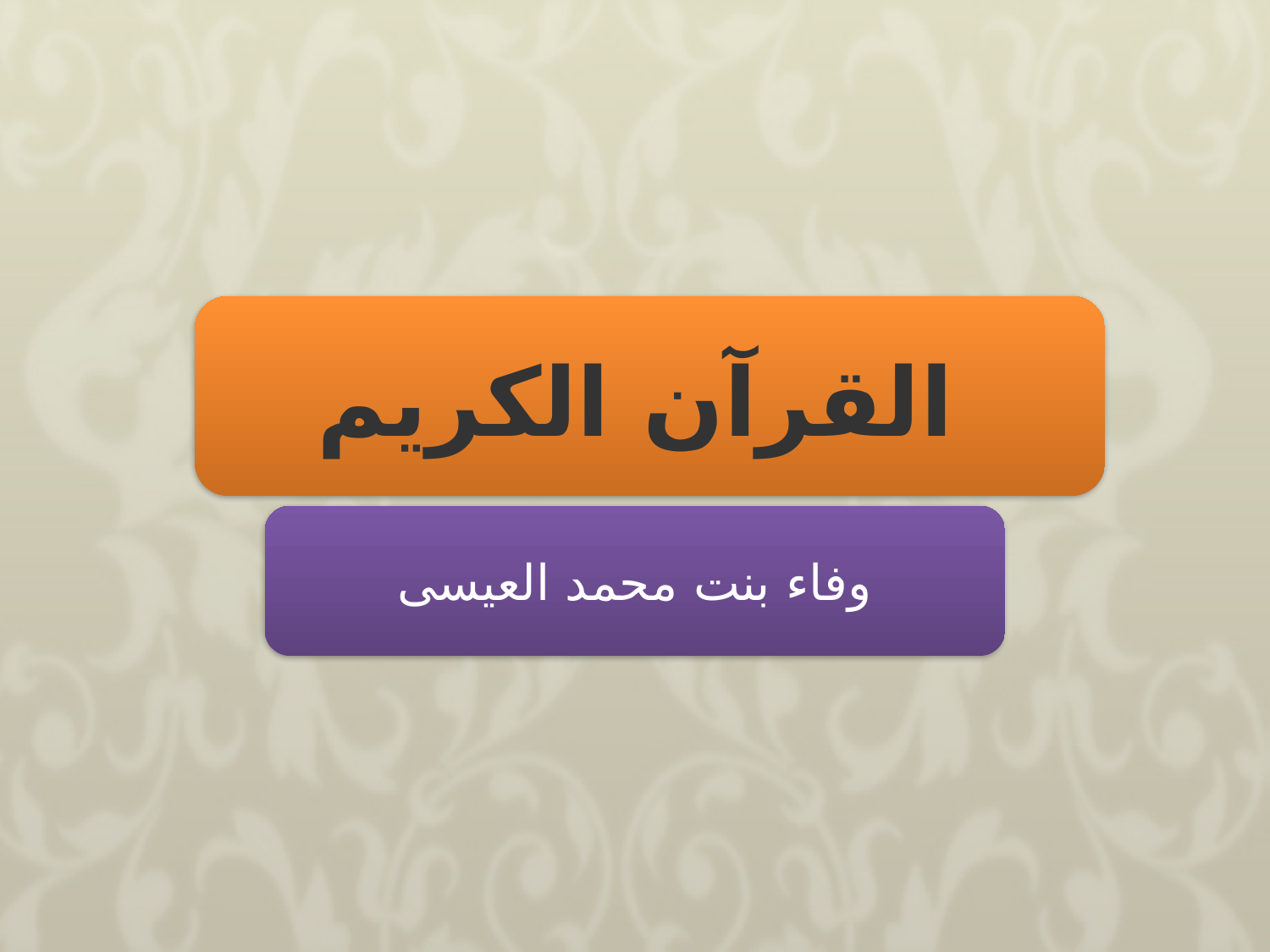

# القرآن الكريم
وفاء بنت محمد العيسى